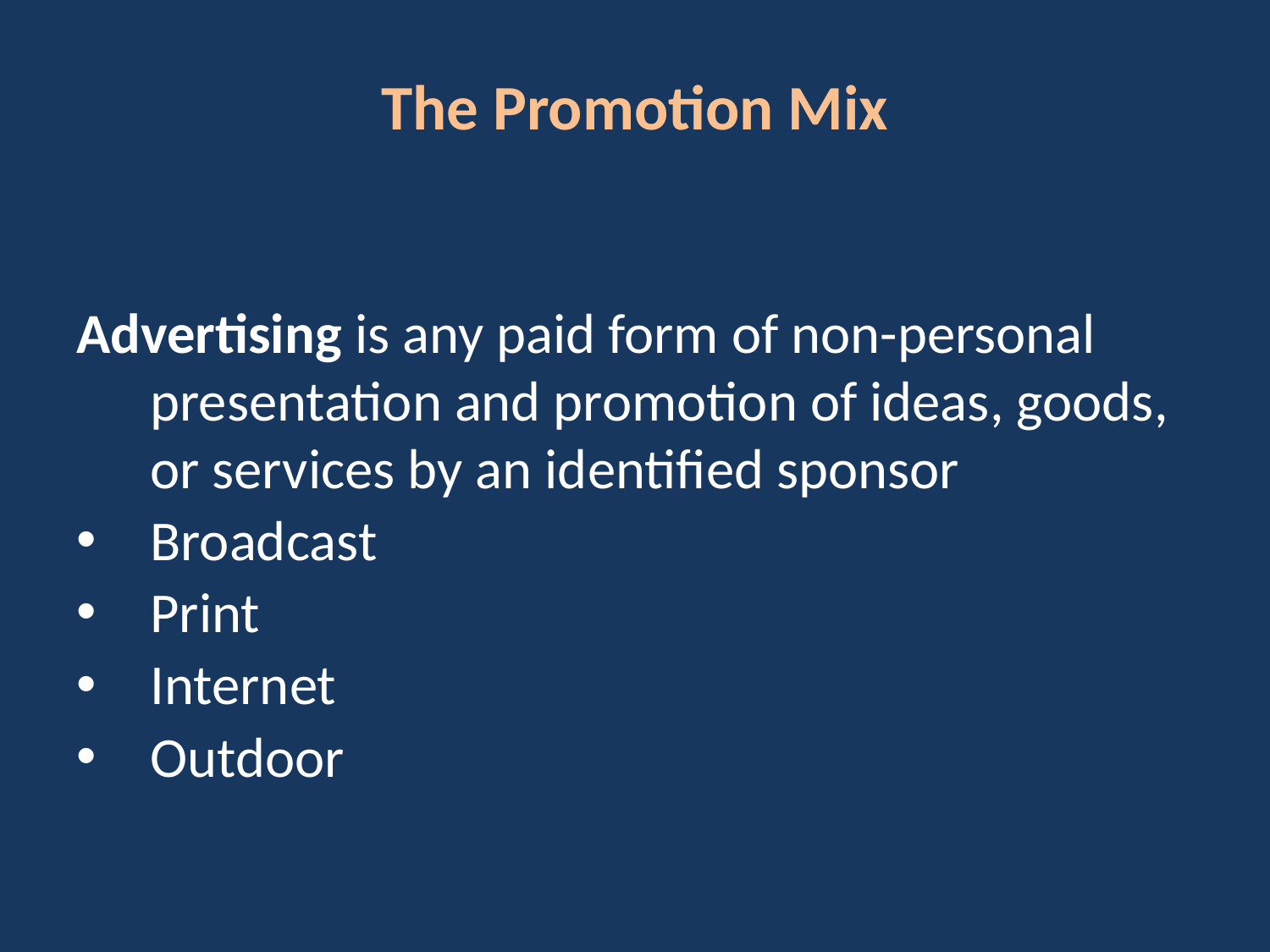

# The Promotion Mix

Advertising is any paid form of non-personal presentation and promotion of ideas, goods, or services by an identified sponsor
Broadcast
Print
Internet
Outdoor